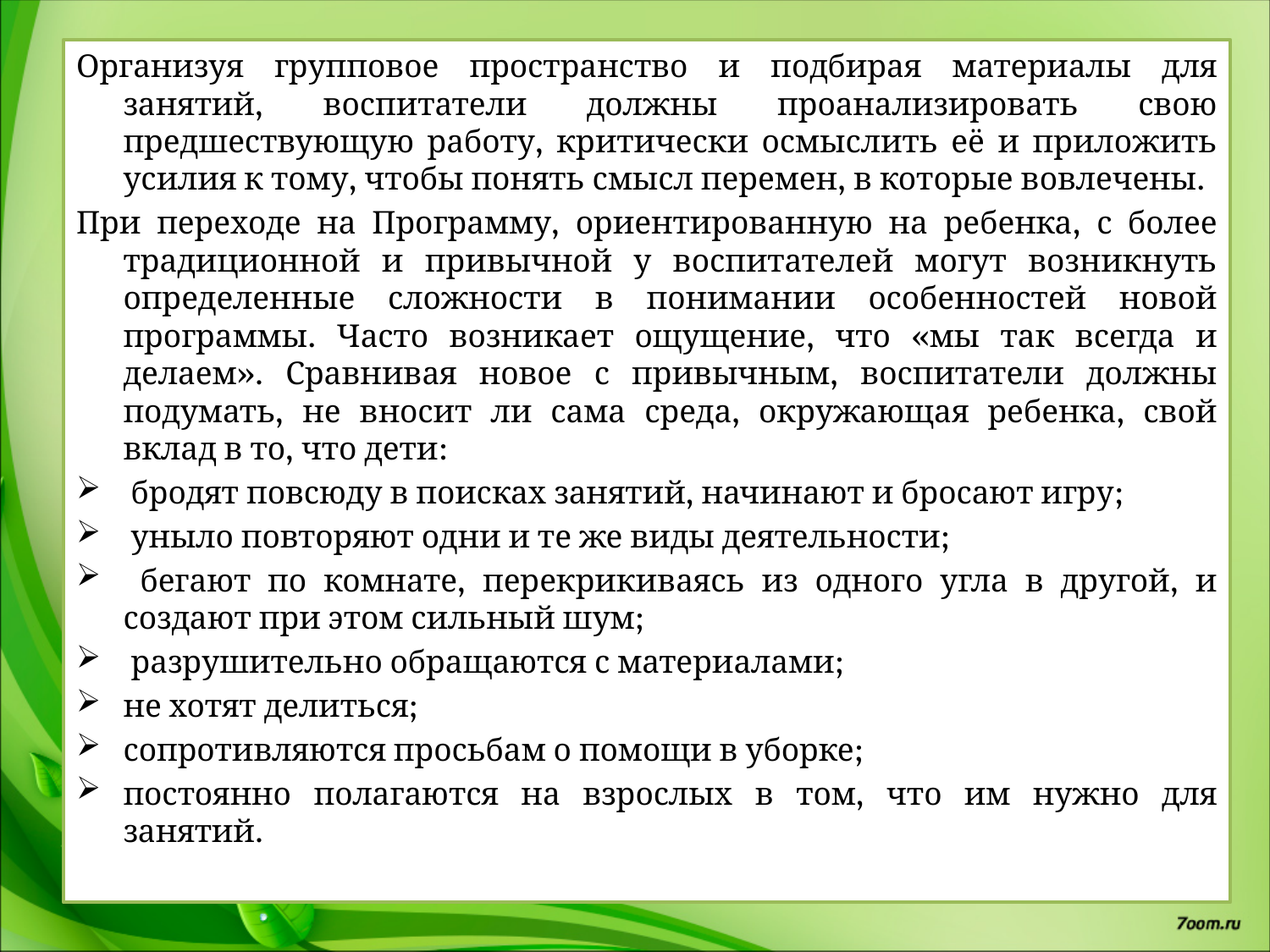

Организуя групповое пространство и подбирая материалы для занятий, воспитатели должны проанализировать свою предшествующую работу, критически осмыслить её и приложить усилия к тому, чтобы понять смысл перемен, в которые вовлечены.
При переходе на Программу, ориентированную на ребенка, с более традиционной и привычной у воспитателей могут возникнуть определенные сложности в понимании особенностей новой программы. Часто возникает ощущение, что «мы так всегда и делаем». Сравнивая новое с привычным, воспитатели должны подумать, не вносит ли сама среда, окружающая ребенка, свой вклад в то, что дети:
 бродят повсюду в поисках занятий, начинают и бросают игру;
 уныло повторяют одни и те же виды деятельности;
 бегают по комнате, перекрикиваясь из одного угла в другой, и создают при этом сильный шум;
 разрушительно обращаются с материалами;
не хотят делиться;
сопротивляются просьбам о помощи в уборке;
постоянно полагаются на взрослых в том, что им нужно для занятий.